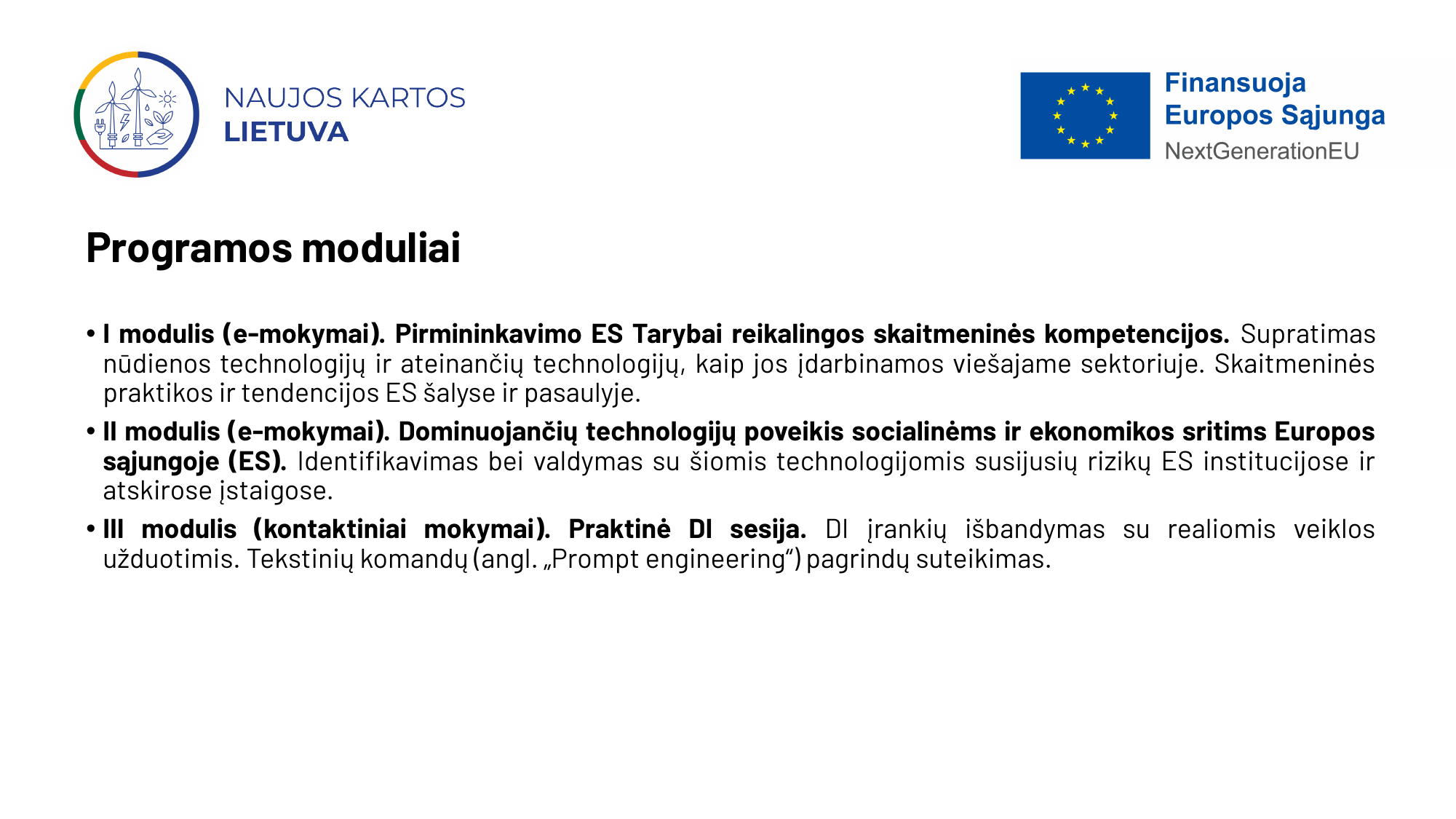

# Programos moduliai
I modulis (e-mokymai). Pirmininkavimo ES Tarybai reikalingos skaitmeninės kompetencijos. Supratimas nūdienos technologijų ir ateinančių technologijų, kaip jos įdarbinamos viešajame sektoriuje. Skaitmeninės praktikos ir tendencijos ES šalyse ir pasaulyje.
II modulis (e-mokymai). Dominuojančių technologijų poveikis socialinėms ir ekonomikos sritims Europos sąjungoje (ES). Identifikavimas bei valdymas su šiomis technologijomis susijusių rizikų ES institucijose ir atskirose įstaigose.
III modulis (kontaktiniai mokymai). Praktinė DI sesija. DI įrankių išbandymas su realiomis veiklos užduotimis. Tekstinių komandų (angl. „Prompt engineering“) pagrindų suteikimas.